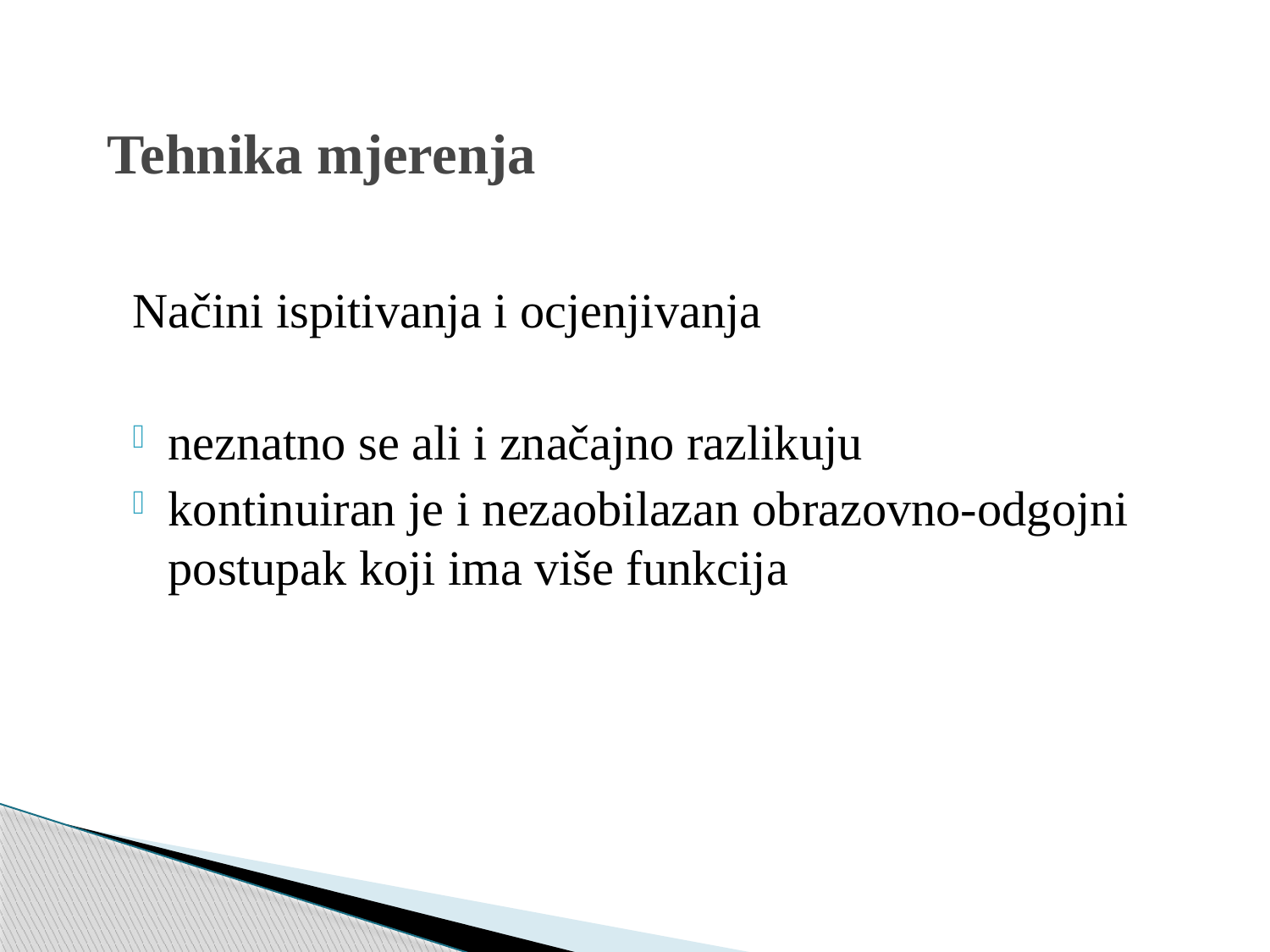

# Tehnika mjerenja

Načini ispitivanja i ocjenjivanja

neznatno se ali i značajno razlikuju
kontinuiran je i nezaobilazan obrazovno-odgojni postupak koji ima više funkcija